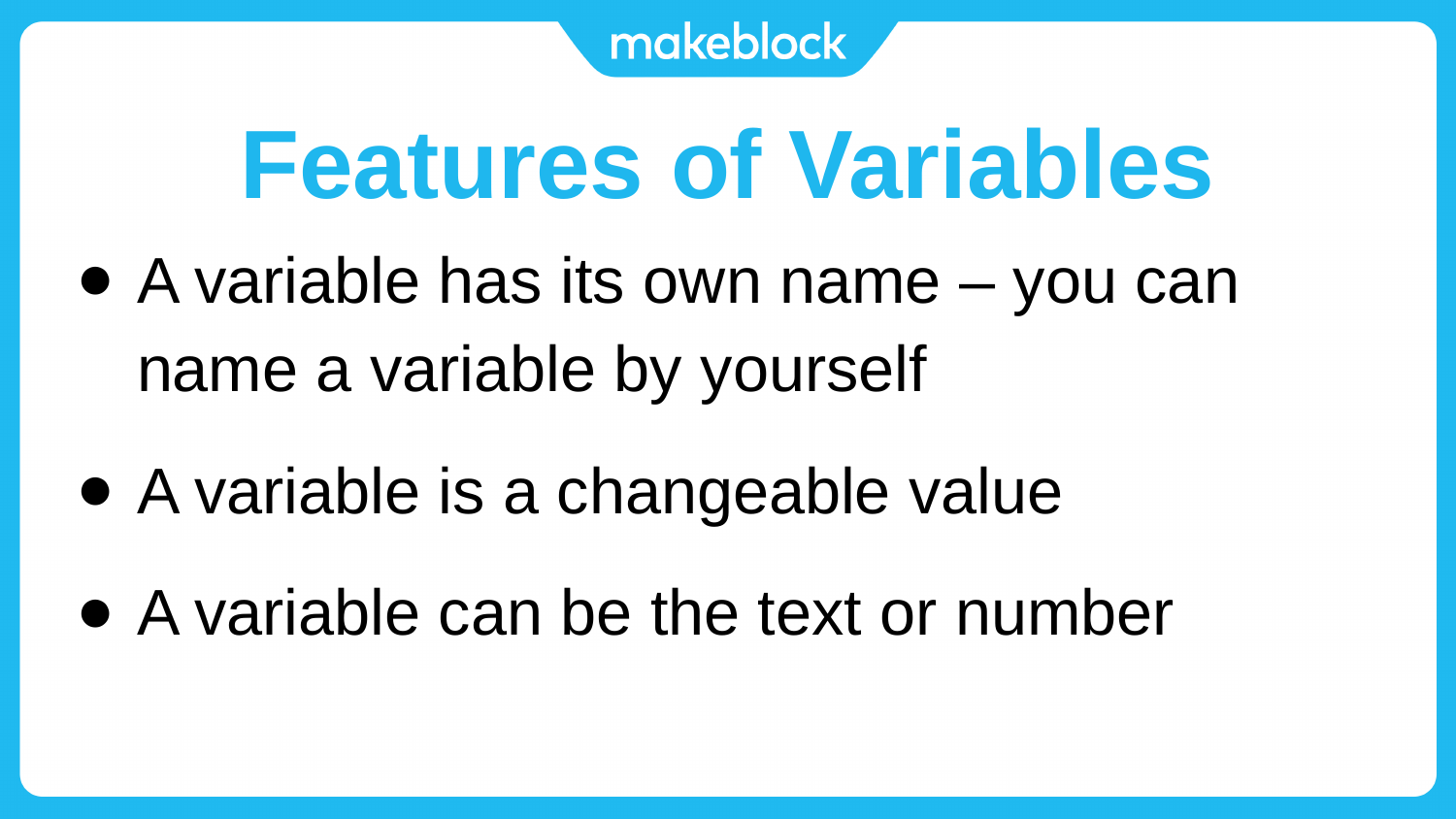

# Features of Variables
A variable has its own name – you can name a variable by yourself
A variable is a changeable value
A variable can be the text or number